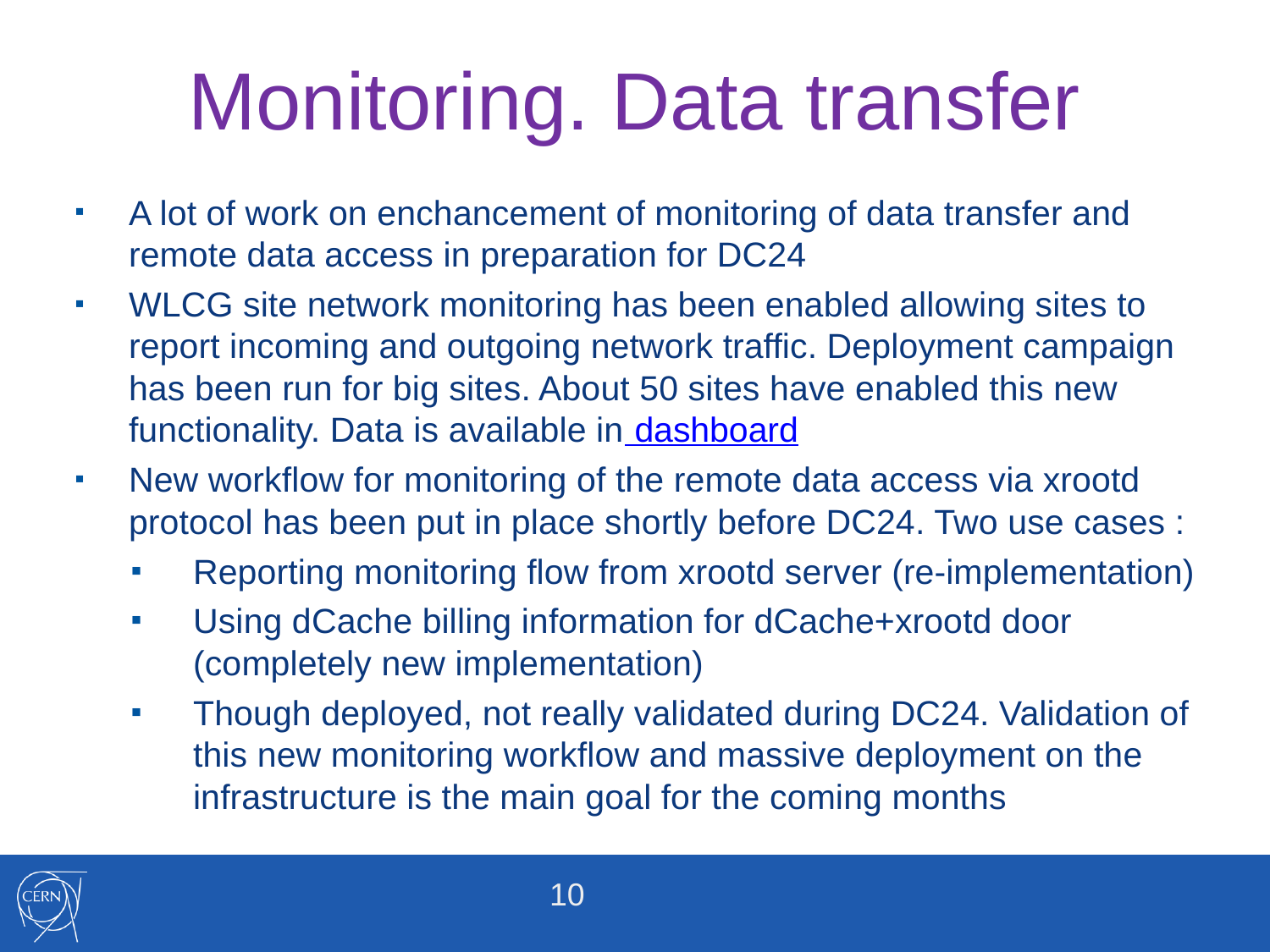

# Monitoring. Data transfer
A lot of work on enchancement of monitoring of data transfer and remote data access in preparation for DC24
WLCG site network monitoring has been enabled allowing sites to report incoming and outgoing network traffic. Deployment campaign has been run for big sites. About 50 sites have enabled this new functionality. Data is available in dashboard
New workflow for monitoring of the remote data access via xrootd protocol has been put in place shortly before DC24. Two use cases :
Reporting monitoring flow from xrootd server (re-implementation)
Using dCache billing information for dCache+xrootd door (completely new implementation)
Though deployed, not really validated during DC24. Validation of this new monitoring workflow and massive deployment on the infrastructure is the main goal for the coming months

10